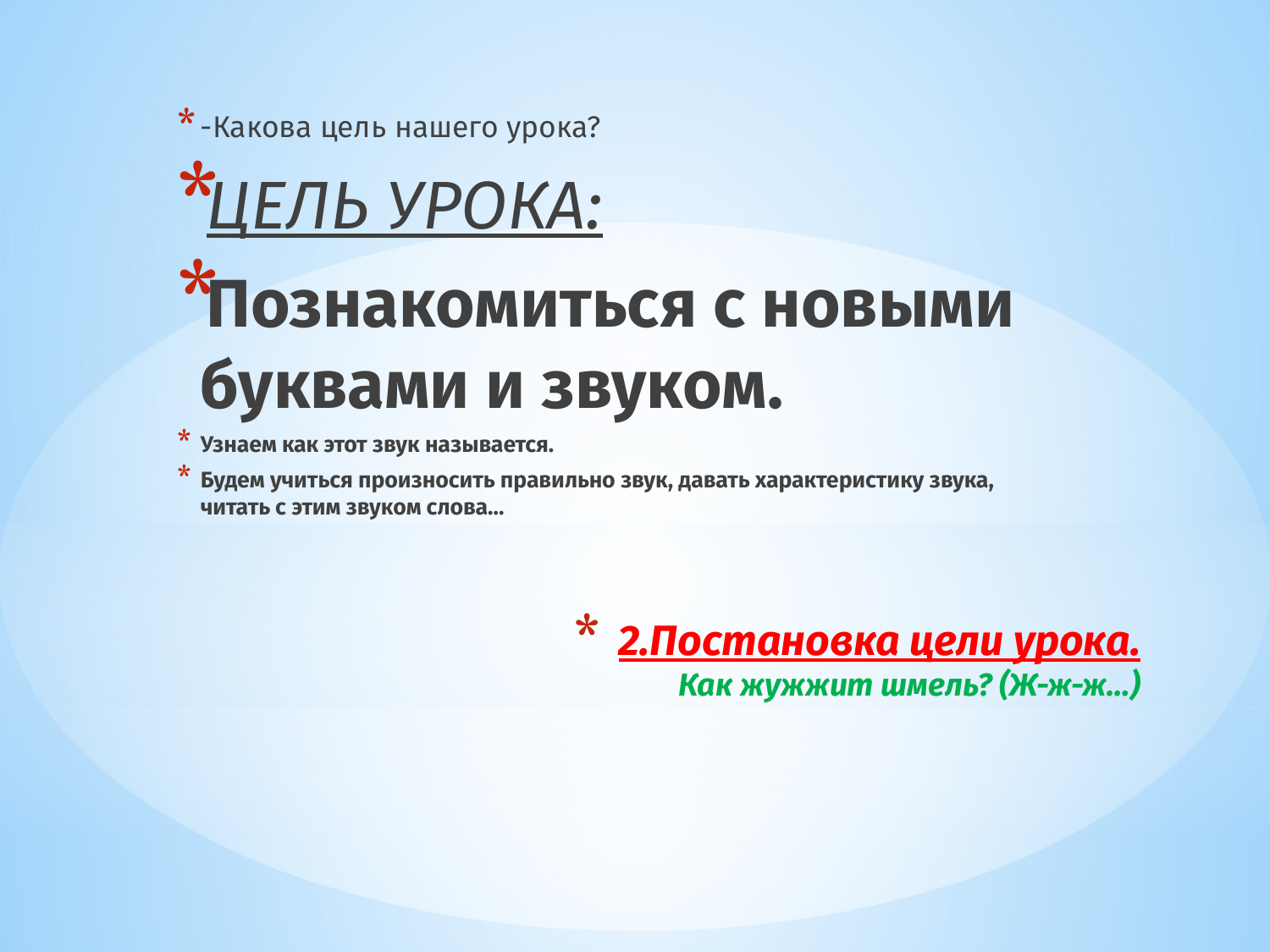

-Какова цель нашего урока?
ЦЕЛЬ УРОКА:
Познакомиться с новыми буквами и звуком.
Узнаем как этот звук называется.
Будем учиться произносить правильно звук, давать характеристику звука, читать с этим звуком слова…
# 2.Постановка цели урока. Как жужжит шмель? (Ж-ж-ж…)